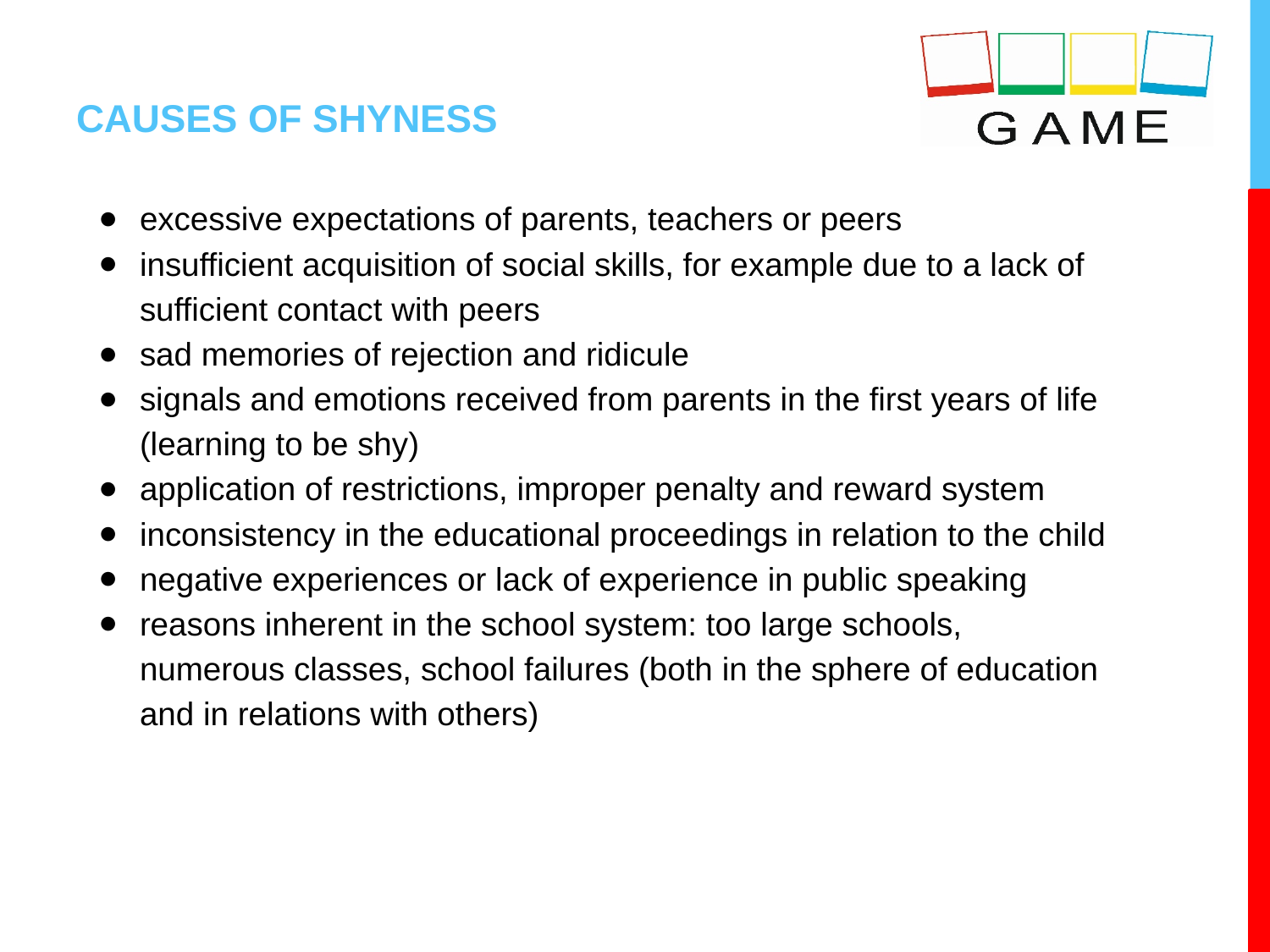

# CAUSES OF SHYNESS
excessive expectations of parents, teachers or peers
insufficient acquisition of social skills, for example due to a lack of sufficient contact with peers
sad memories of rejection and ridicule
signals and emotions received from parents in the first years of life (learning to be shy)
application of restrictions, improper penalty and reward system
inconsistency in the educational proceedings in relation to the child
negative experiences or lack of experience in public speaking
reasons inherent in the school system: too large schools, numerous classes, school failures (both in the sphere of education and in relations with others)